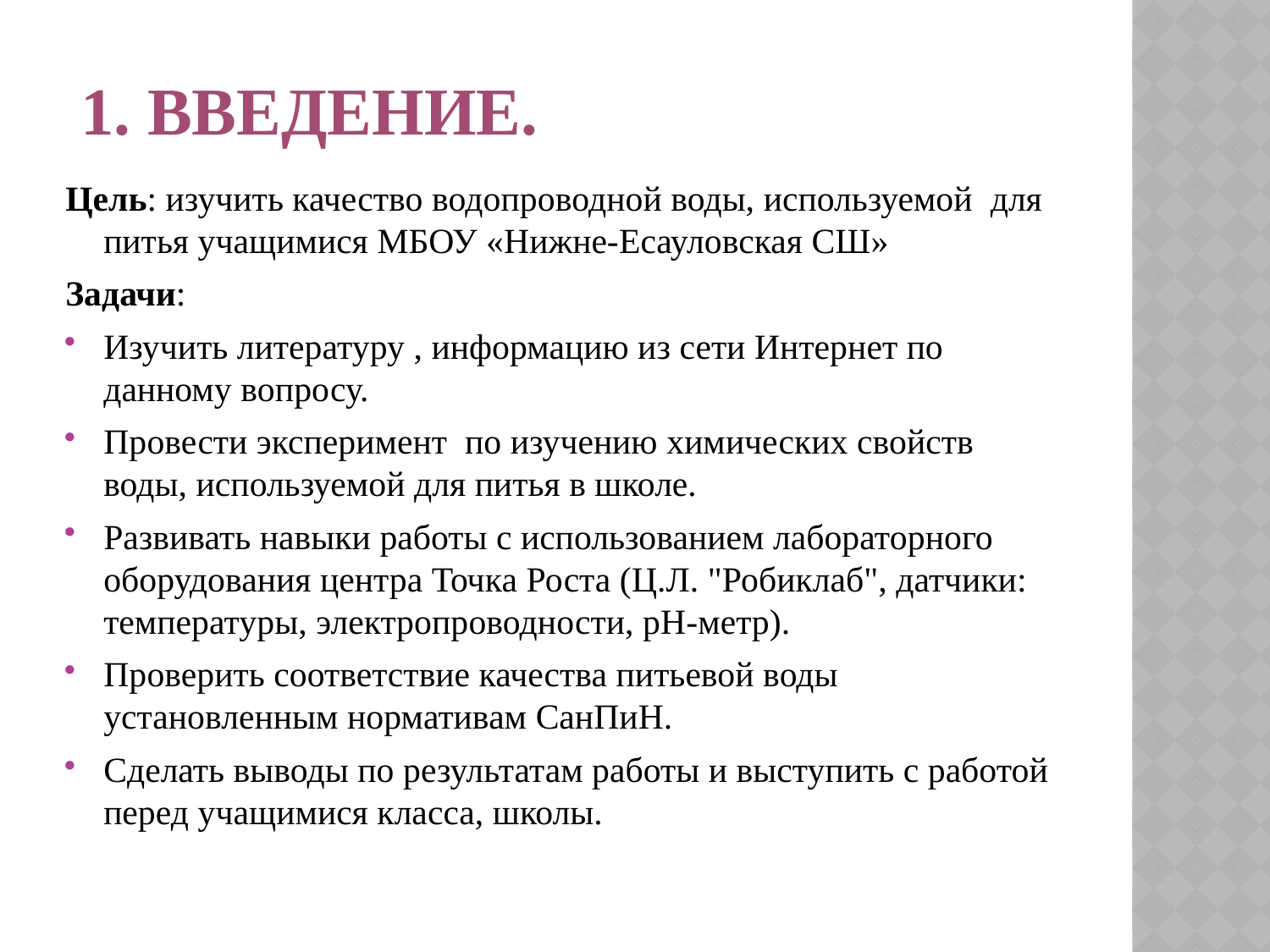

# 1. Введение.
Цель: изучить качество водопроводной воды, используемой  для питья учащимися МБОУ «Нижне-Есауловская СШ»
Задачи:
Изучить литературу , информацию из сети Интернет по данному вопросу.
Провести эксперимент  по изучению химических свойств воды, используемой для питья в школе.
Развивать навыки работы с использованием лабораторного оборудования центра Точка Роста (Ц.Л. "Робиклаб", датчики: температуры, электропроводности, рН-метр).
Проверить соответствие качества питьевой воды установленным нормативам СанПиН.
Сделать выводы по результатам работы и выступить с работой перед учащимися класса, школы.